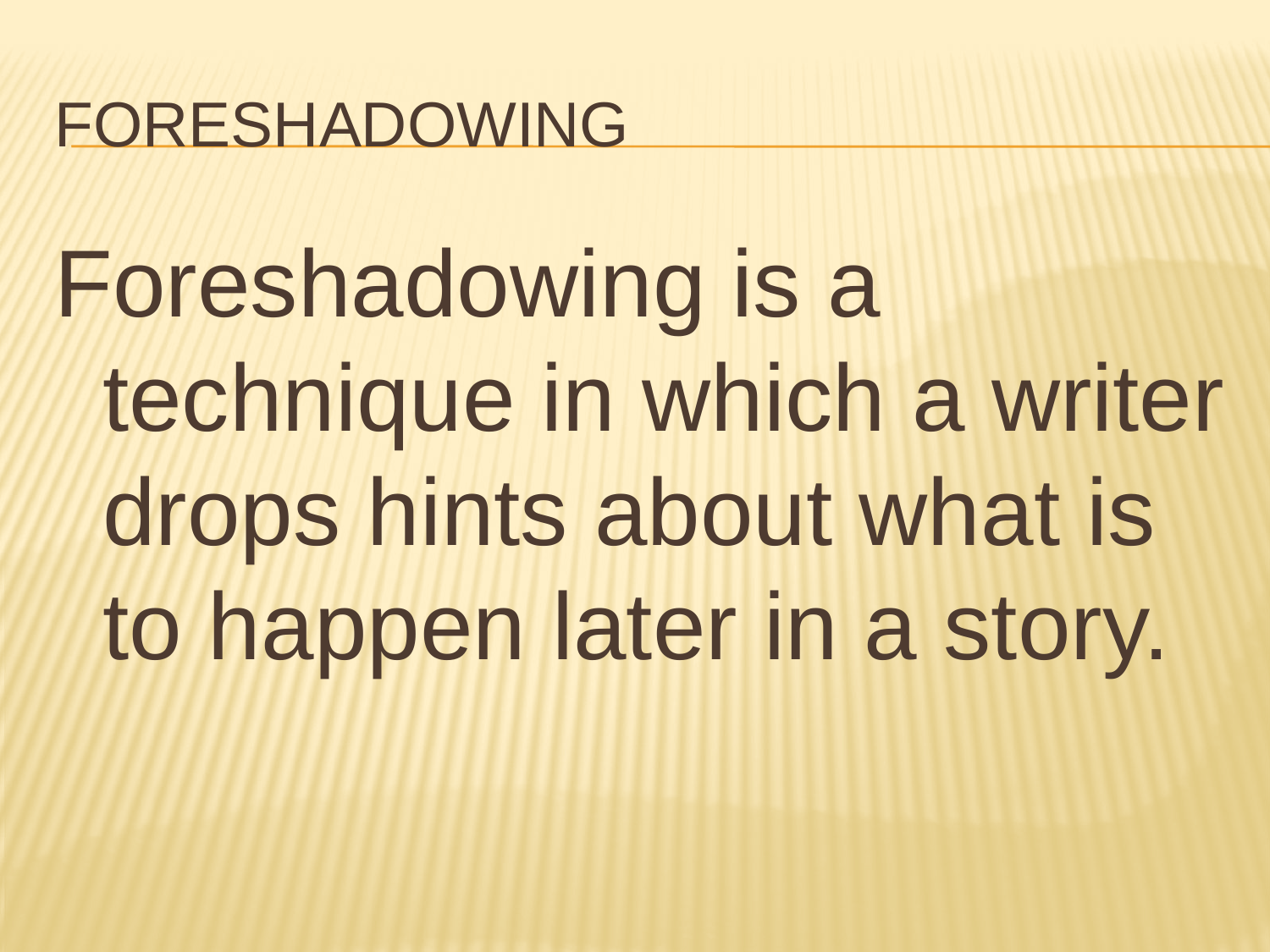

# Foreshadowing
Foreshadowing is a technique in which a writer drops hints about what is to happen later in a story.